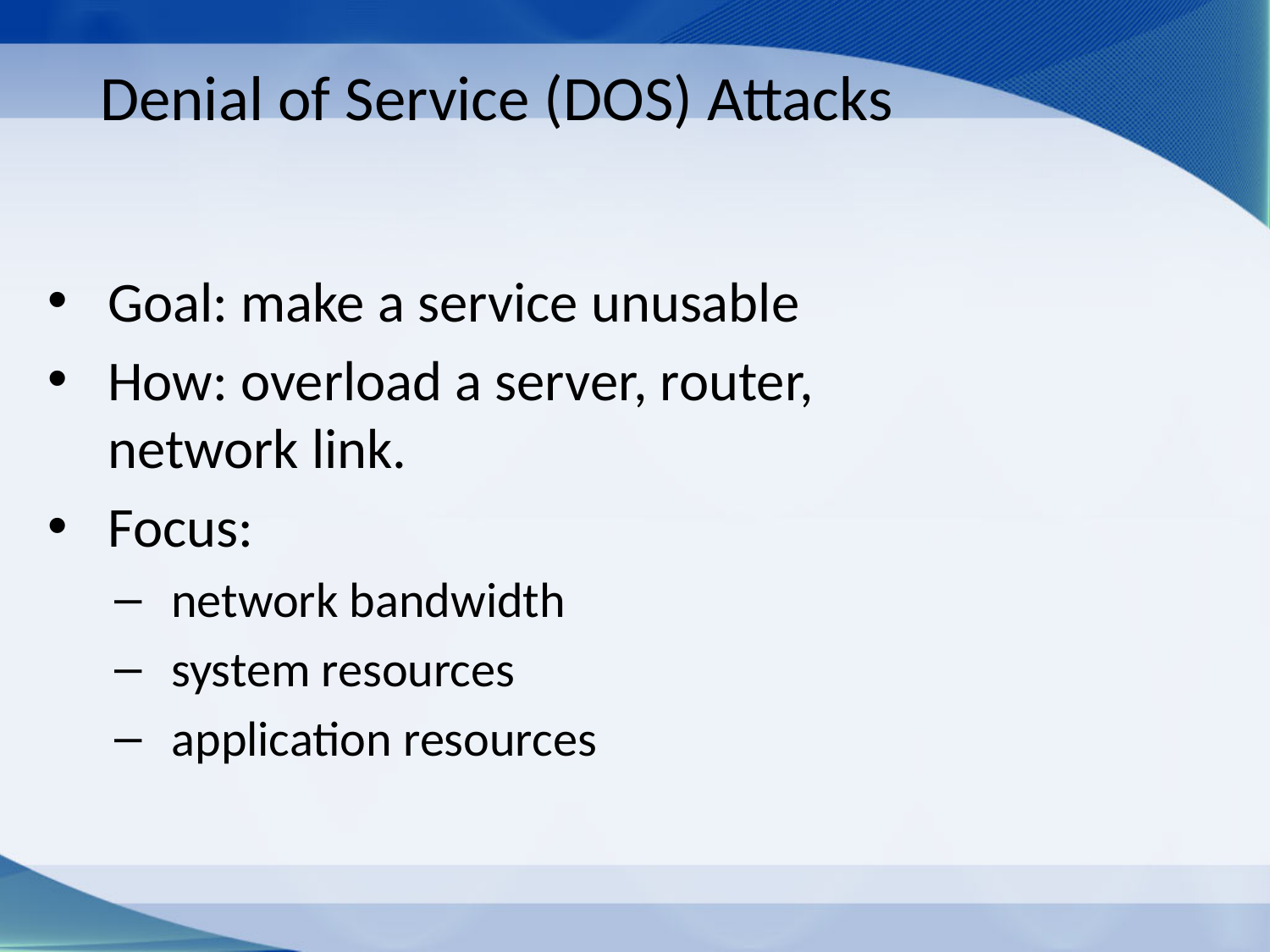

# Denial of Service (DOS) Attacks

Goal: make a service unusable
How: overload a server, router, network link.
Focus:
network bandwidth
system resources
application resources